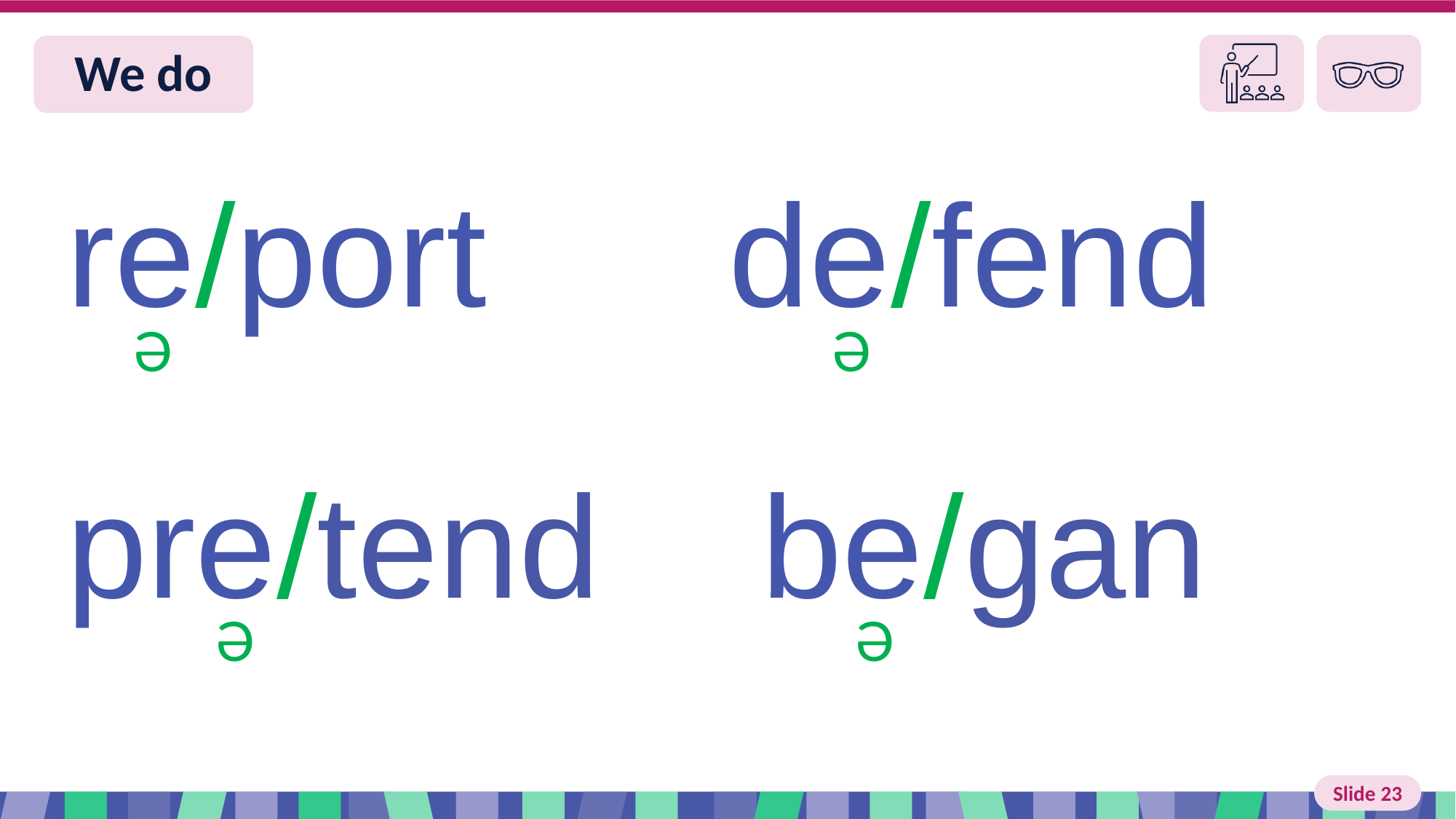

Slide 23 We do
re/port      de/fend
Ə
Ə
pre/tend    be/gan
Ə
Ə